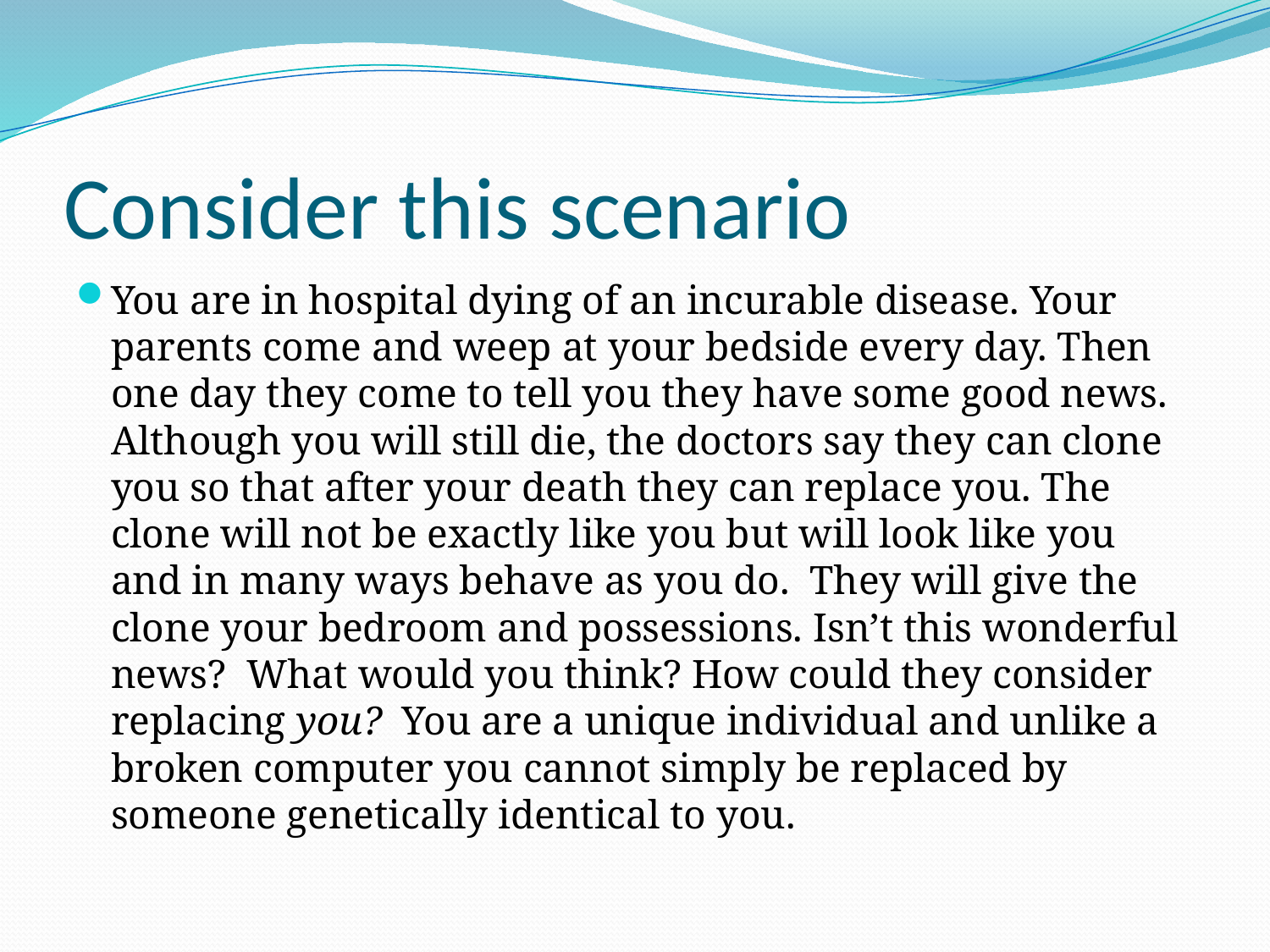

# Consider this scenario
You are in hospital dying of an incurable disease. Your parents come and weep at your bedside every day. Then one day they come to tell you they have some good news. Although you will still die, the doctors say they can clone you so that after your death they can replace you. The clone will not be exactly like you but will look like you and in many ways behave as you do.  They will give the clone your bedroom and possessions. Isn’t this wonderful news?  What would you think? How could they consider replacing you?  You are a unique individual and unlike a broken computer you cannot simply be replaced by someone genetically identical to you.